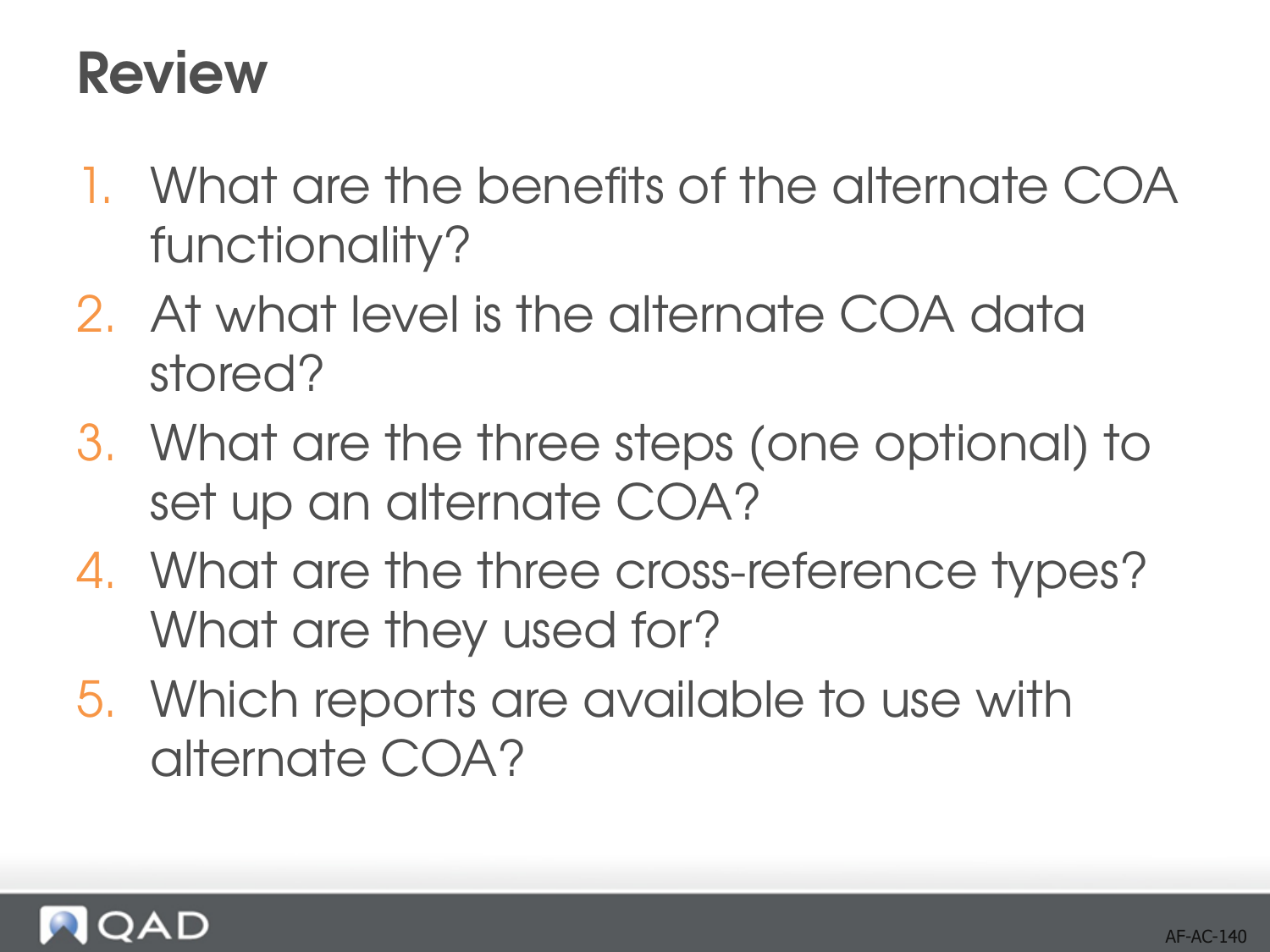

# Review
What are the benefits of the alternate COA functionality?
At what level is the alternate COA data stored?
What are the three steps (one optional) to set up an alternate COA?
What are the three cross-reference types? What are they used for?
Which reports are available to use with alternate COA?

AF-AC-140